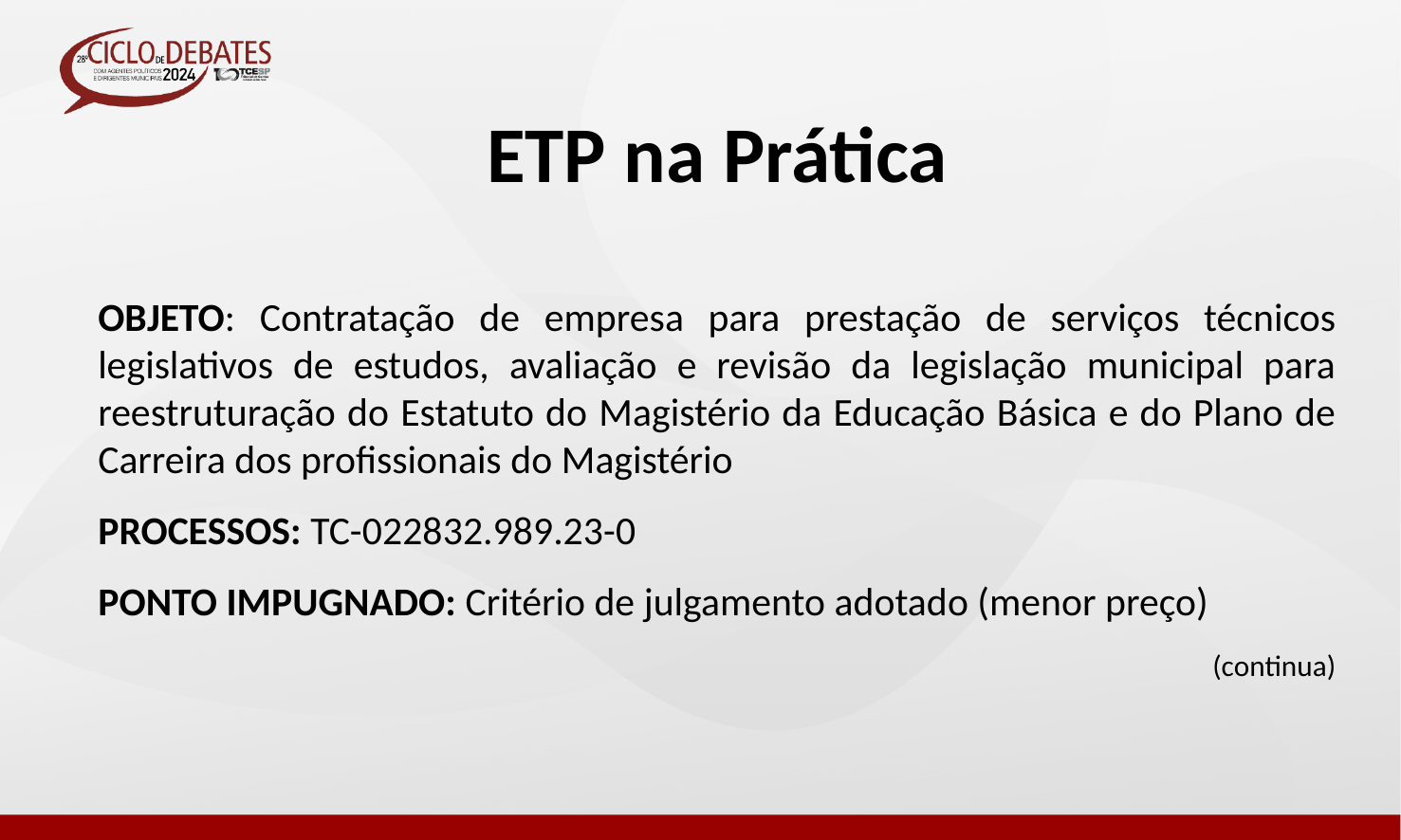

ETP na Prática
OBJETO: Contratação de empresa para prestação de serviços técnicos legislativos de estudos, avaliação e revisão da legislação municipal para reestruturação do Estatuto do Magistério da Educação Básica e do Plano de Carreira dos profissionais do Magistério
PROCESSOS: TC-022832.989.23-0
PONTO IMPUGNADO: Critério de julgamento adotado (menor preço)
(continua)